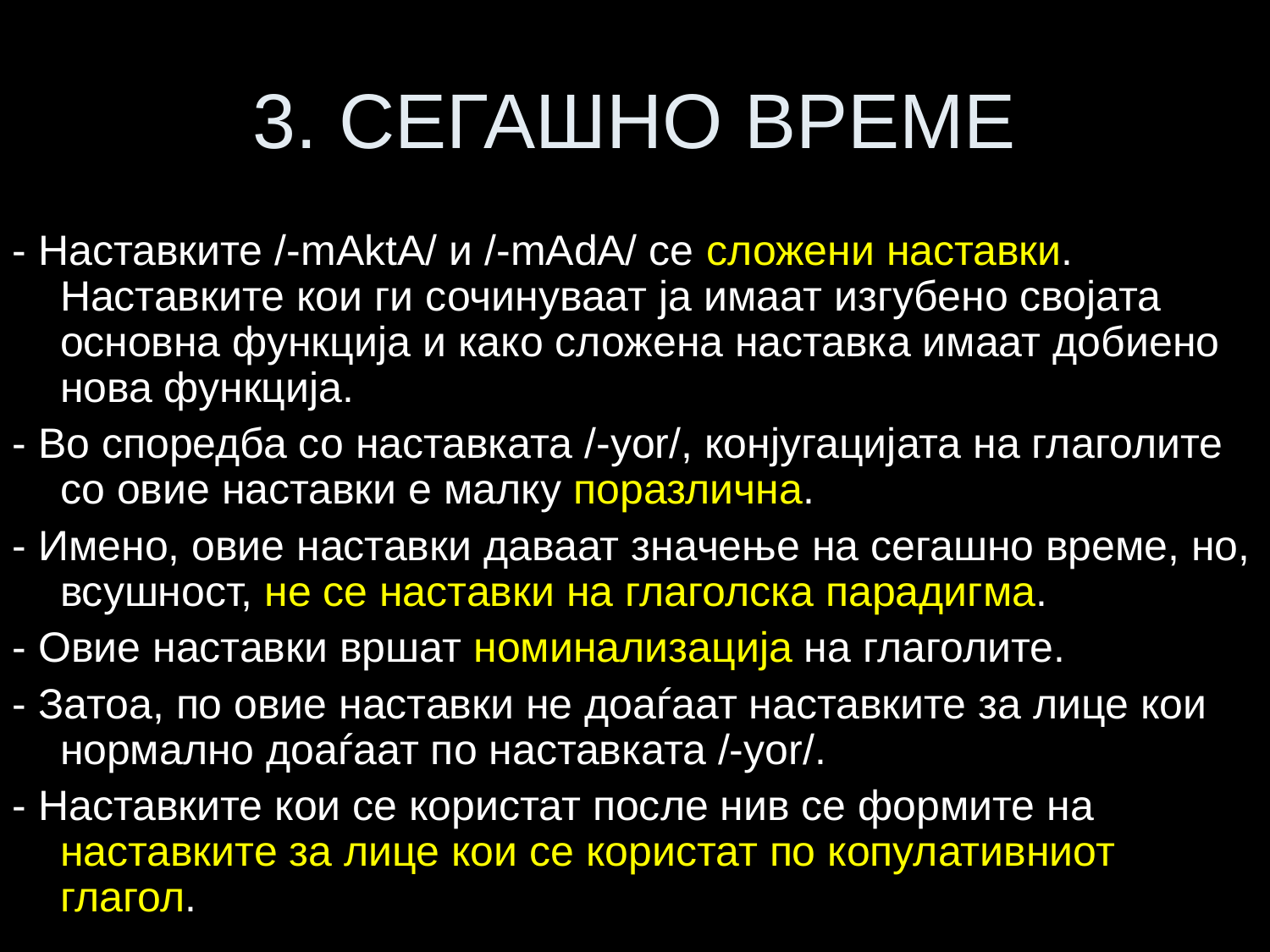

# 3. СЕГАШНО ВРЕМЕ
- Наставките /-mAktA/ и /-mAdA/ се сложени наставки. Наставките кои ги сочинуваат ја имаат изгубено својата основна функција и како сложена наставка имаат добиено нова функција.
- Во споредба со наставката /-yor/, конјугацијата на глаголите со овие наставки е малку поразлична.
- Имено, овие наставки даваат значење на сегашно време, но, всушност, не се наставки на глаголска парадигма.
- Овие наставки вршат номинализација на глаголите.
- Затоа, по овие наставки не доаѓаат наставките за лице кои нормално доаѓаат по наставката /-yor/.
- Наставките кои се користат после нив се формите на наставките за лице кои се користат по копулативниот глагол.